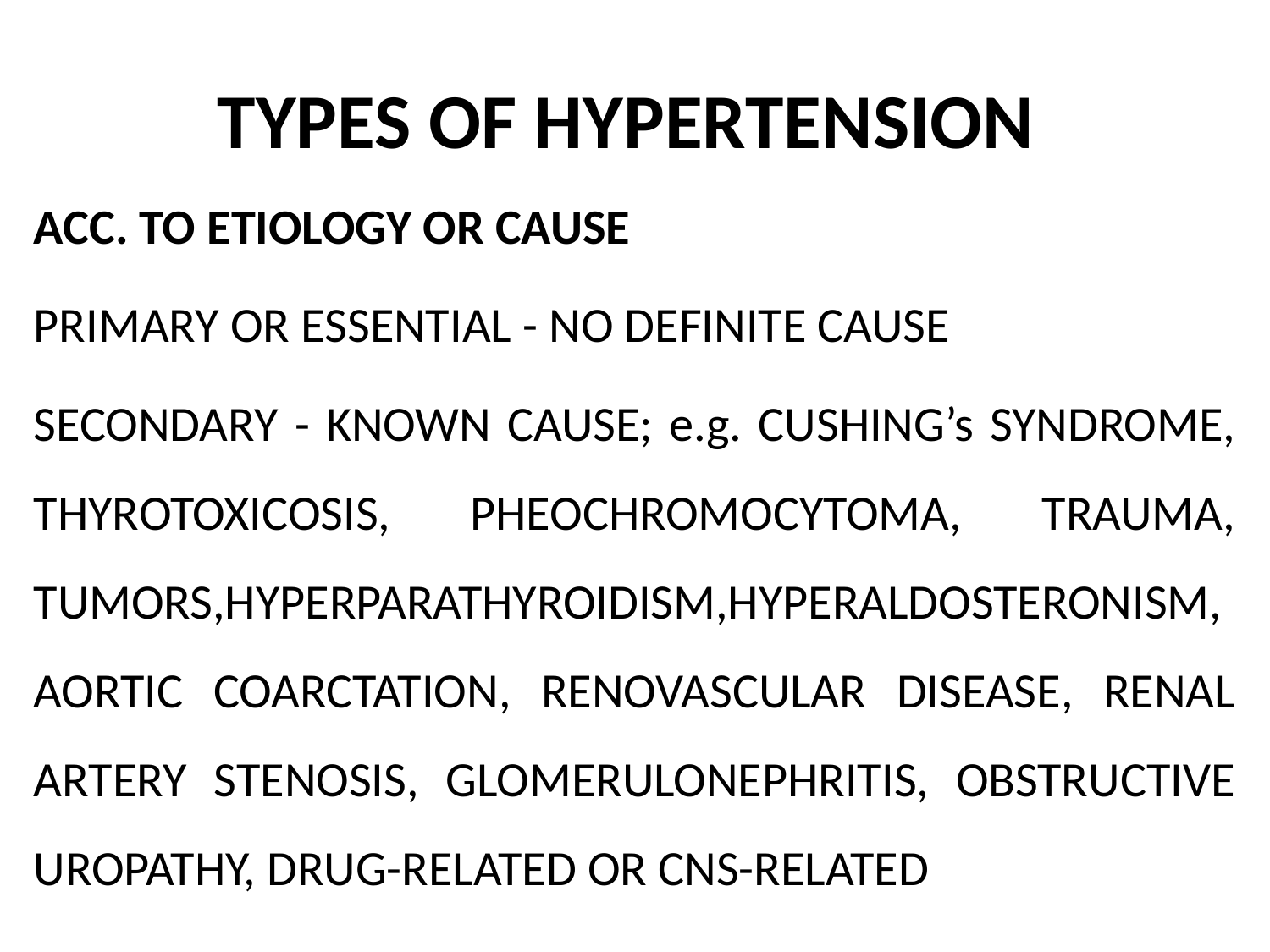

# TYPES OF HYPERTENSION
ACC. TO ETIOLOGY OR CAUSE
PRIMARY OR ESSENTIAL - NO DEFINITE CAUSE
SECONDARY - KNOWN CAUSE; e.g. CUSHING’s SYNDROME, THYROTOXICOSIS, PHEOCHROMOCYTOMA, TRAUMA, TUMORS,HYPERPARATHYROIDISM,HYPERALDOSTERONISM, AORTIC COARCTATION, RENOVASCULAR DISEASE, RENAL ARTERY STENOSIS, GLOMERULONEPHRITIS, OBSTRUCTIVE UROPATHY, DRUG-RELATED OR CNS-RELATED